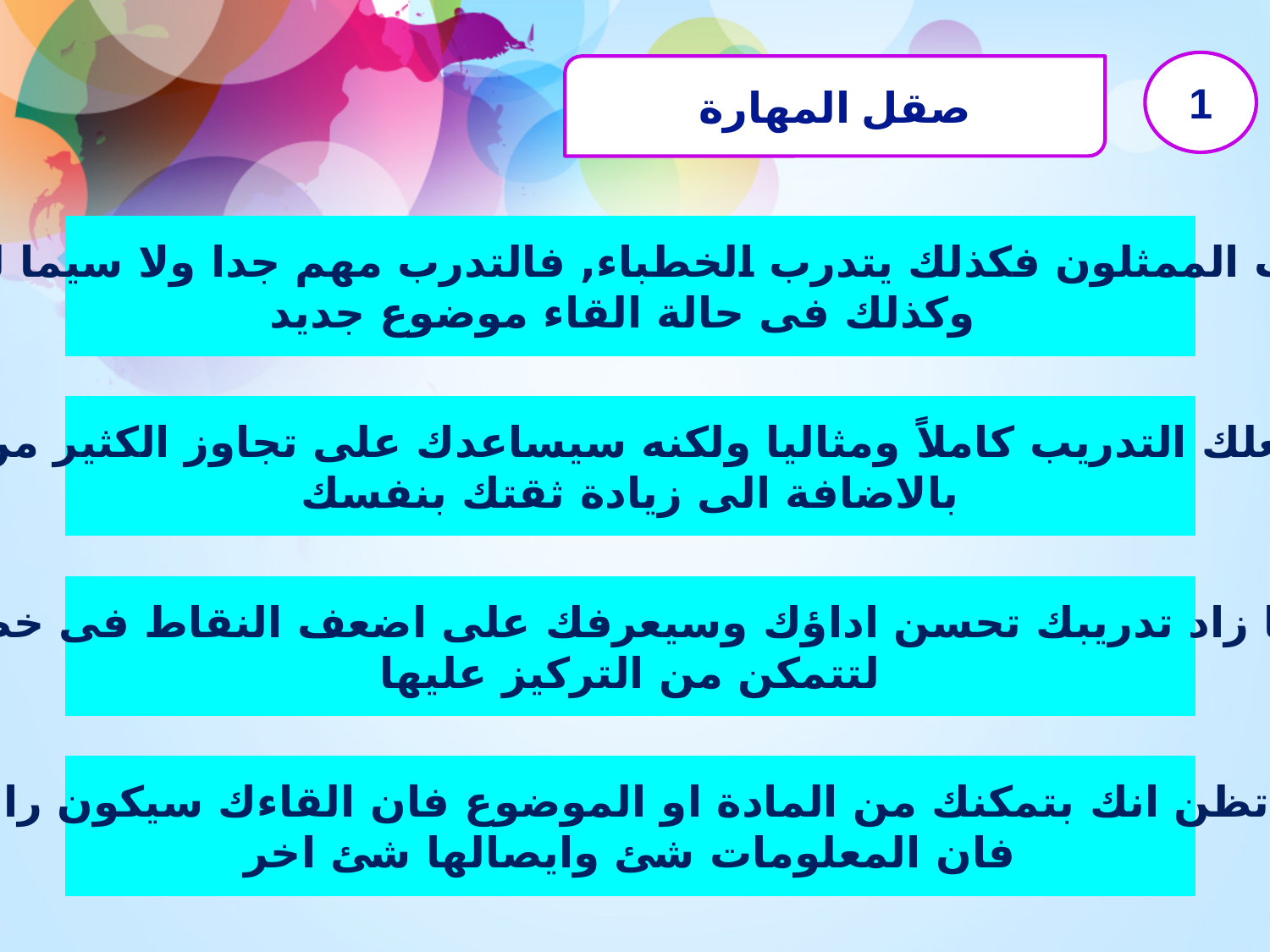

1
صقل المهارة
كما يتدرب الممثلون فكذلك يتدرب الخطباء, فالتدرب مهم جدا ولا سيما للمبتدئين,
 وكذلك فى حالة القاء موضوع جديد
نعم لن يجعلك التدريب كاملاً ومثاليا ولكنه سيساعدك على تجاوز الكثير من الاخطاء,
بالاضافة الى زيادة ثقتك بنفسك
وكلما زاد تدريبك تحسن اداؤك وسيعرفك على اضعف النقاط فى خطبتك
لتتمكن من التركيز عليها
ولا تظن انك بتمكنك من المادة او الموضوع فان القاءك سيكون رائعا,
فان المعلومات شئ وايصالها شئ اخر